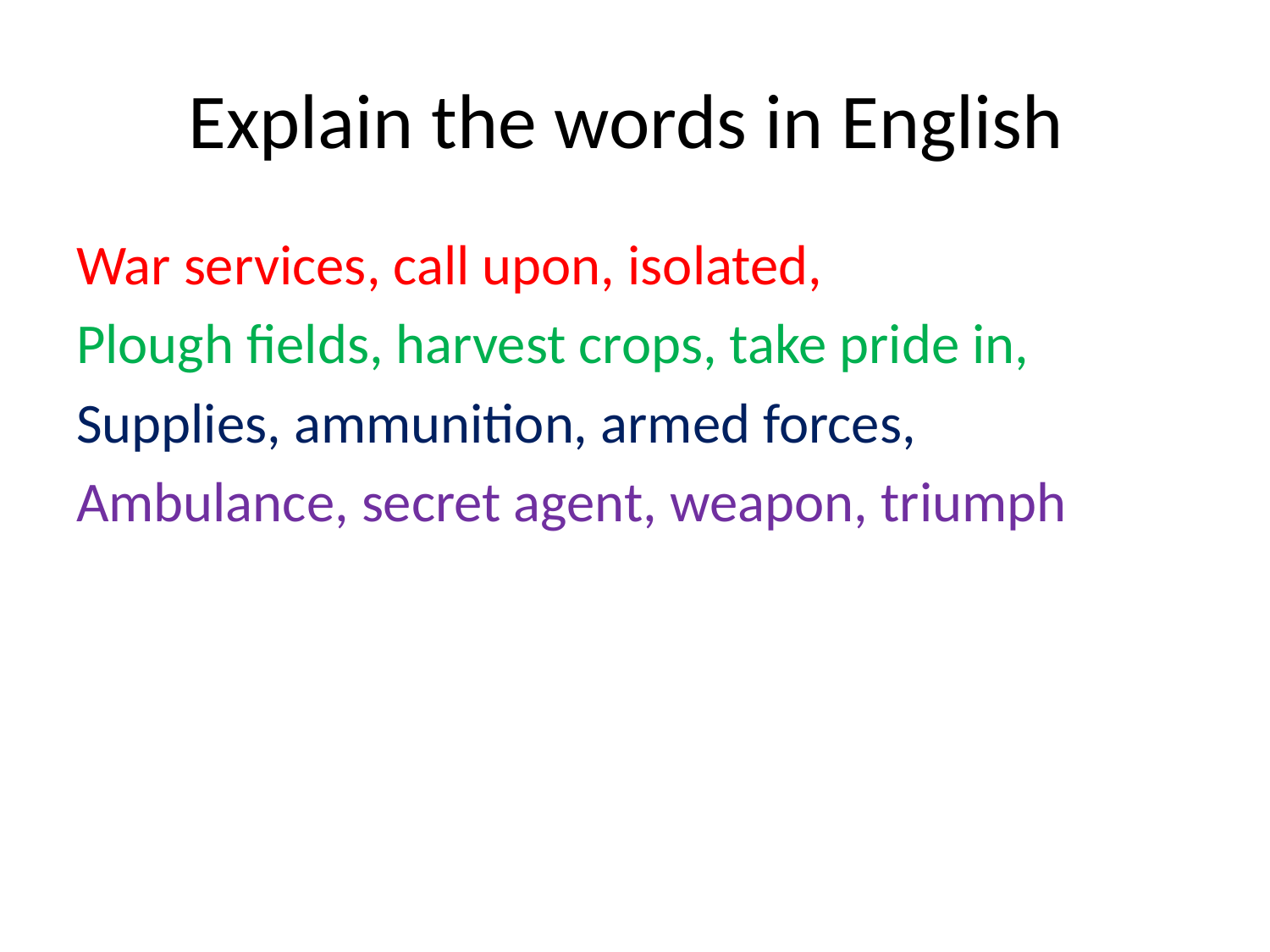

# Explain the words in English
War services, call upon, isolated,
Plough fields, harvest crops, take pride in,
Supplies, ammunition, armed forces,
Ambulance, secret agent, weapon, triumph